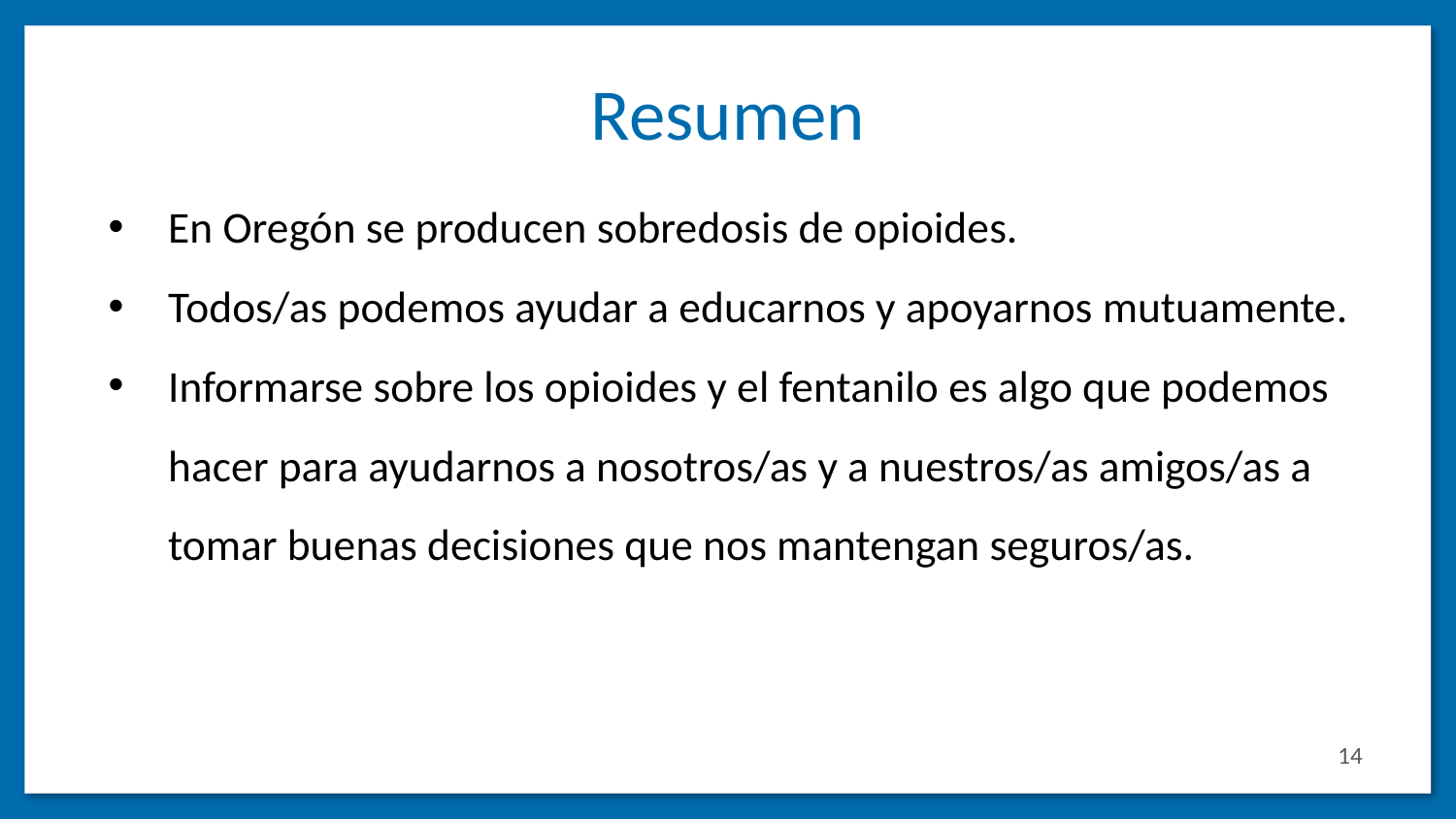

Resumen
En Oregón se producen sobredosis de opioides.
Todos/as podemos ayudar a educarnos y apoyarnos mutuamente.
Informarse sobre los opioides y el fentanilo es algo que podemos hacer para ayudarnos a nosotros/as y a nuestros/as amigos/as a tomar buenas decisiones que nos mantengan seguros/as.
14